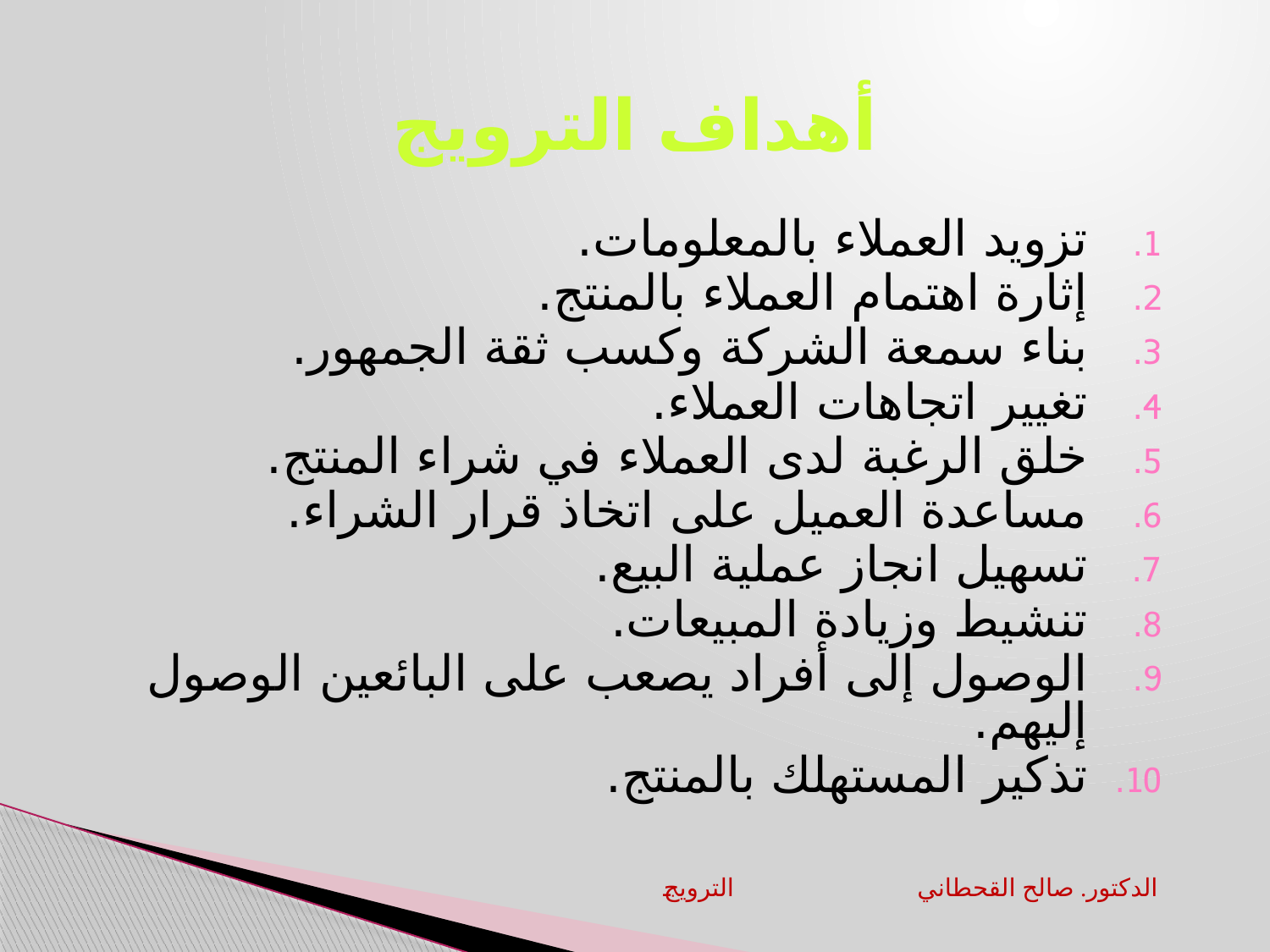

# أهداف الترويج
تزويد العملاء بالمعلومات.
إثارة اهتمام العملاء بالمنتج.
بناء سمعة الشركة وكسب ثقة الجمهور.
تغيير اتجاهات العملاء.
خلق الرغبة لدى العملاء في شراء المنتج.
مساعدة العميل على اتخاذ قرار الشراء.
تسهيل انجاز عملية البيع.
تنشيط وزيادة المبيعات.
الوصول إلى أفراد يصعب على البائعين الوصول إليهم.
تذكير المستهلك بالمنتج.
الترويج		الدكتور. صالح القحطاني